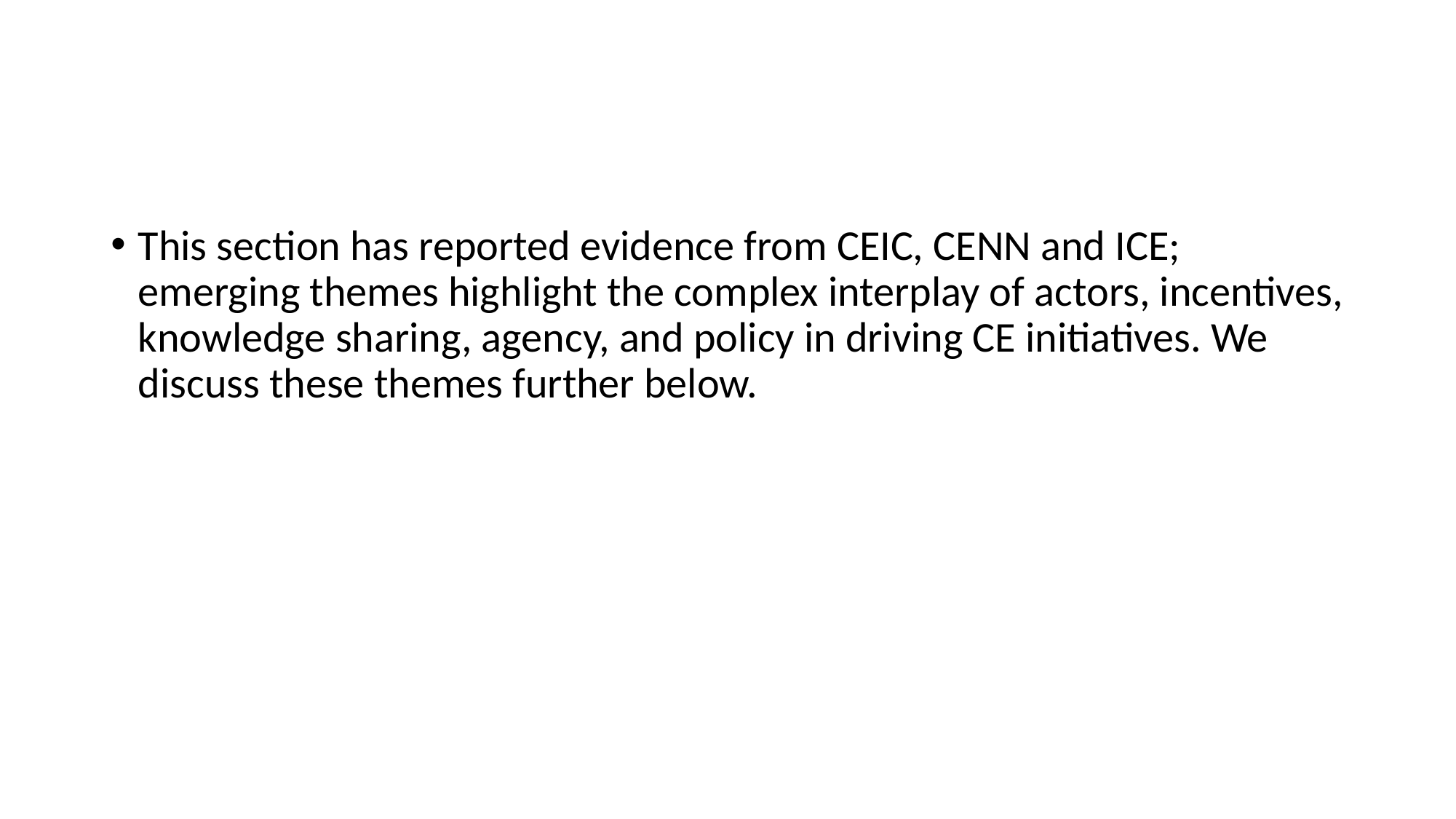

#
This section has reported evidence from CEIC, CENN and ICE; emerging themes highlight the complex interplay of actors, incentives, knowledge sharing, agency, and policy in driving CE initiatives. We discuss these themes further below.